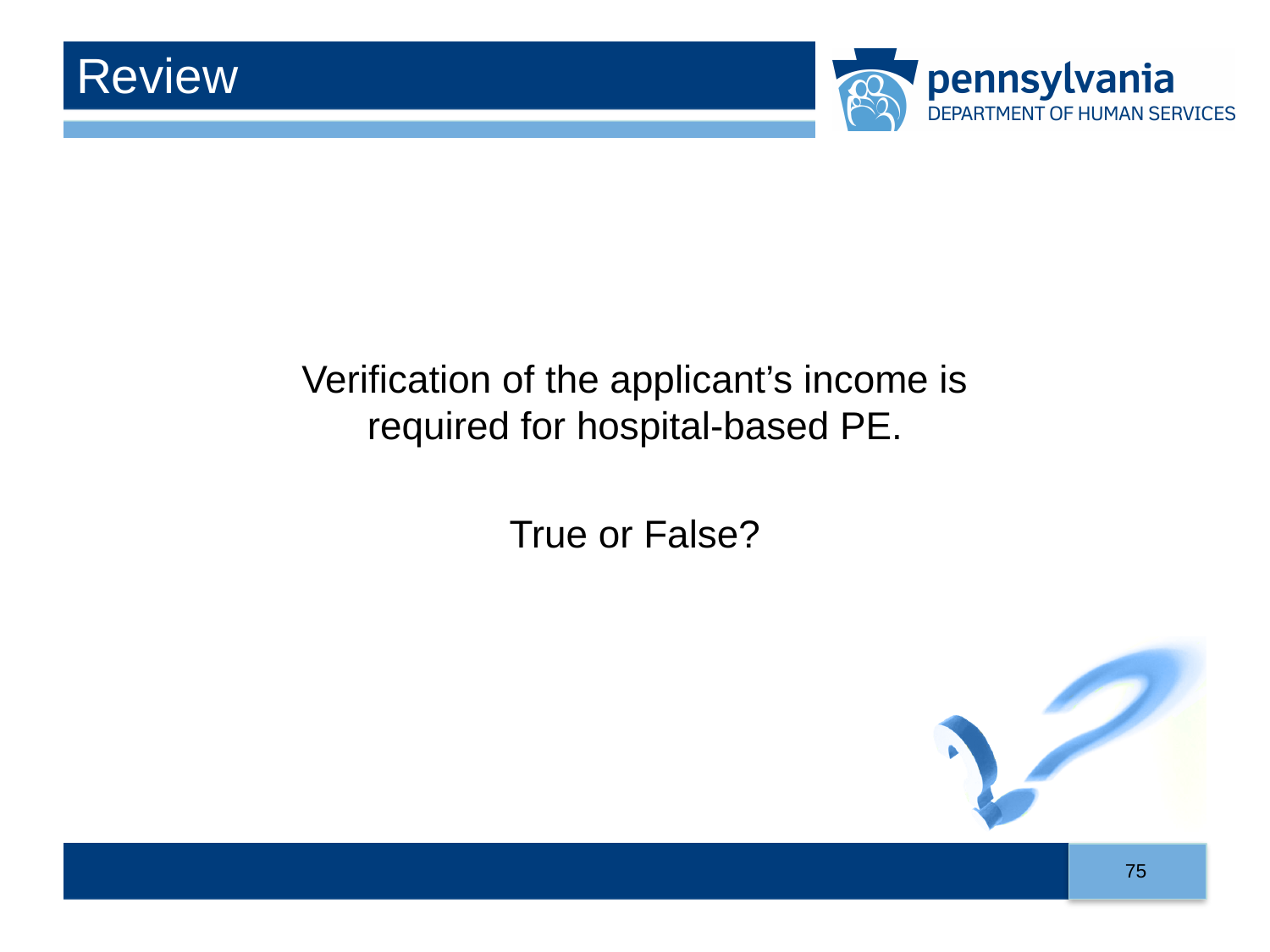

# Review
Verification of the applicant’s income is required for hospital-based PE.

True or False?
75